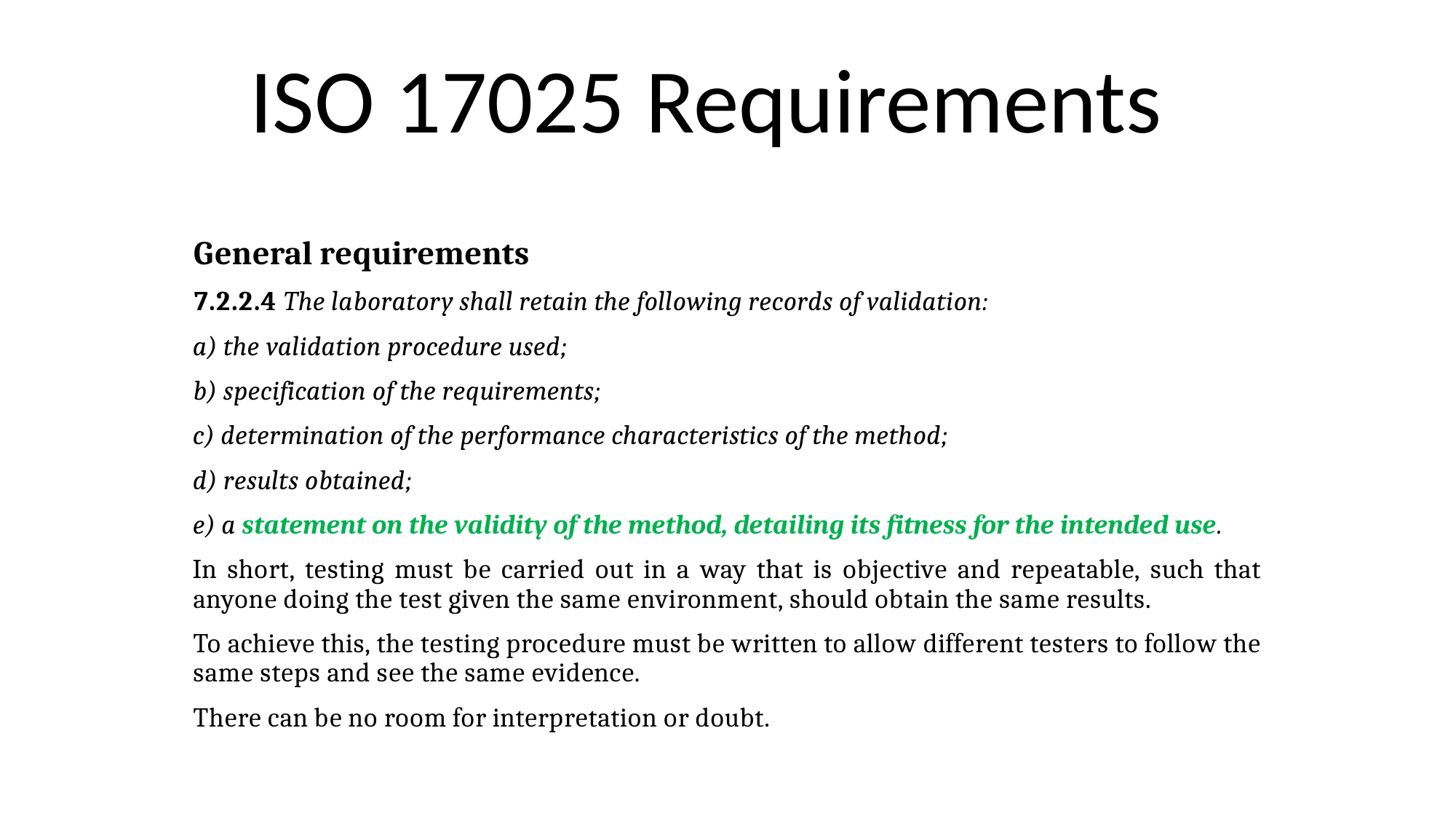

# ISO 17025 Requirements
General requirements
7.2.2.4 The laboratory shall retain the following records of validation:
a) the validation procedure used;
b) specification of the requirements;
c) determination of the performance characteristics of the method;
d) results obtained;
e) a statement on the validity of the method, detailing its fitness for the intended use.
In short, testing must be carried out in a way that is objective and repeatable, such that anyone doing the test given the same environment, should obtain the same results.
To achieve this, the testing procedure must be written to allow different testers to follow the same steps and see the same evidence.
There can be no room for interpretation or doubt.